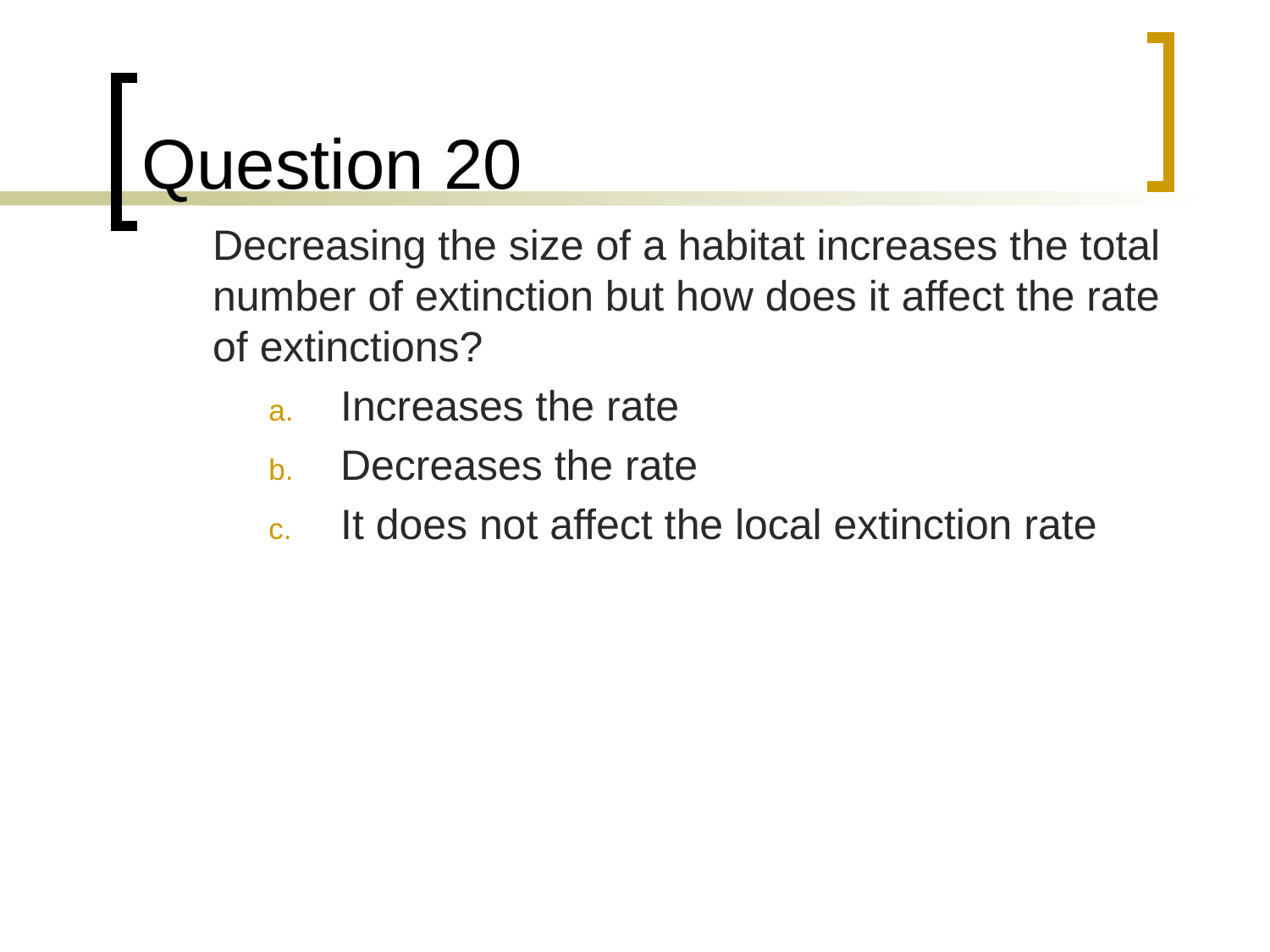

# Question 20
	Decreasing the size of a habitat increases the total number of extinction but how does it affect the rate of extinctions?
Increases the rate
Decreases the rate
It does not affect the local extinction rate